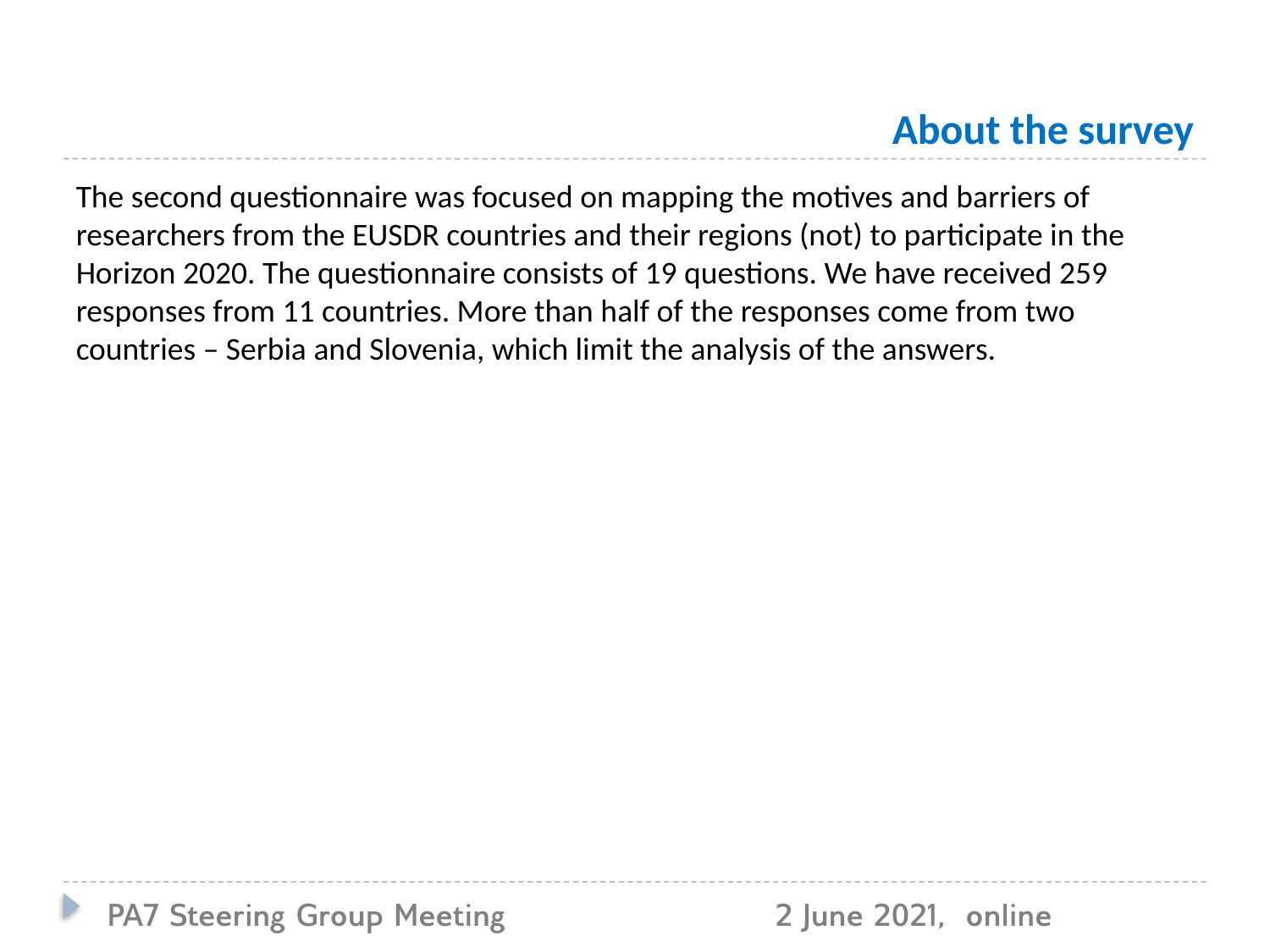

# About the survey
The second questionnaire was focused on mapping the motives and barriers of researchers from the EUSDR countries and their regions (not) to participate in the Horizon 2020. The questionnaire consists of 19 questions. We have received 259 responses from 11 countries. More than half of the responses come from two countries – Serbia and Slovenia, which limit the analysis of the answers.

PA7 Steering Group Meeting                          2 June 2021,  online